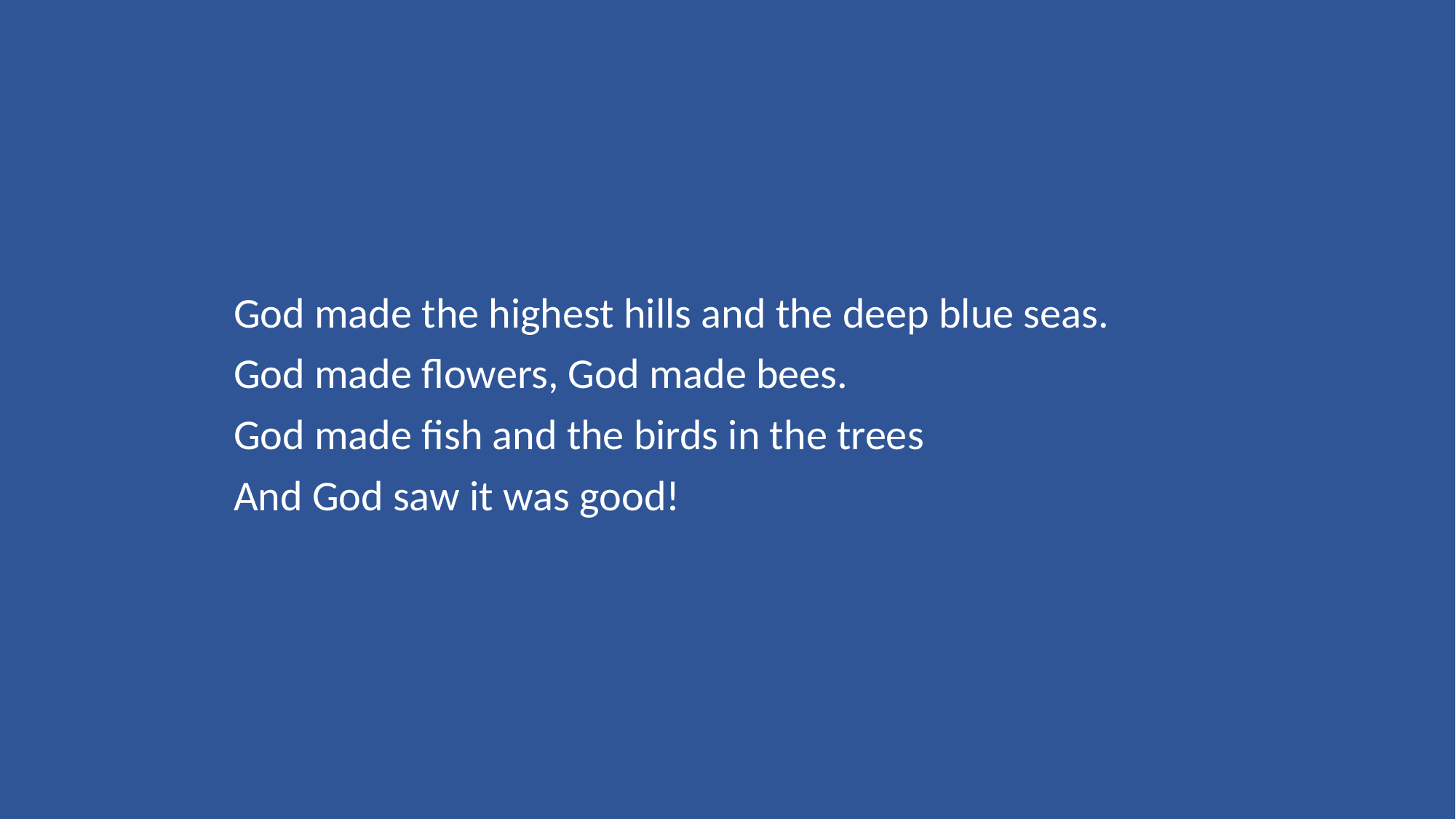

God made the highest hills and the deep blue seas.
God made flowers, God made bees.
God made fish and the birds in the trees
And God saw it was good!